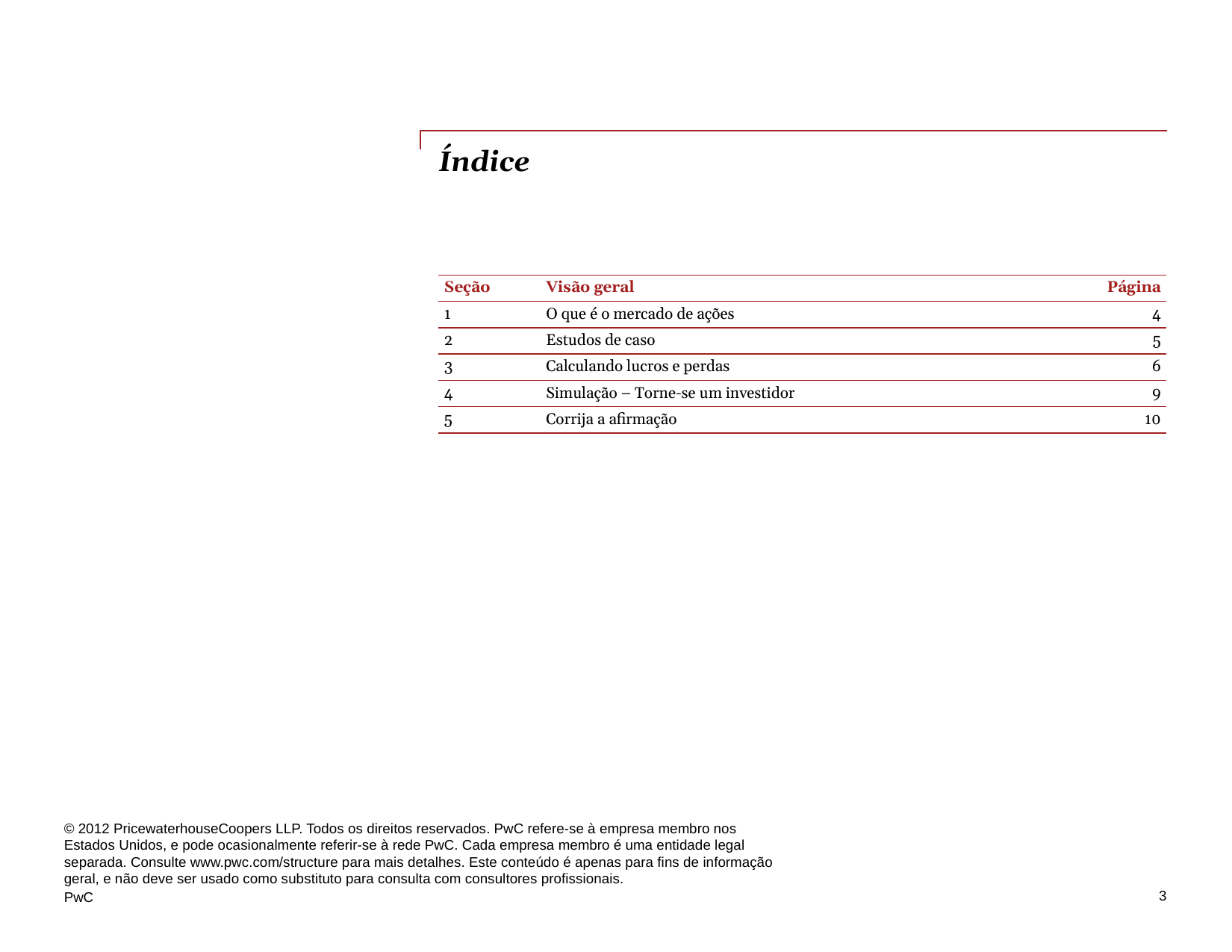

# Índice
| Seção | Visão geral | Página |
| --- | --- | --- |
| 1 | O que é o mercado de ações | 4 |
| 2 | Estudos de caso | 5 |
| 3 | Calculando lucros e perdas | 6 |
| 4 | Simulação – Torne-se um investidor | 9 |
| 5 | Corrija a afirmação | 10 |
© 2012 PricewaterhouseCoopers LLP. Todos os direitos reservados. PwC refere-se à empresa membro nos Estados Unidos, e pode ocasionalmente referir-se à rede PwC. Cada empresa membro é uma entidade legal separada. Consulte www.pwc.com/structure para mais detalhes. Este conteúdo é apenas para fins de informação geral, e não deve ser usado como substituto para consulta com consultores profissionais.
3